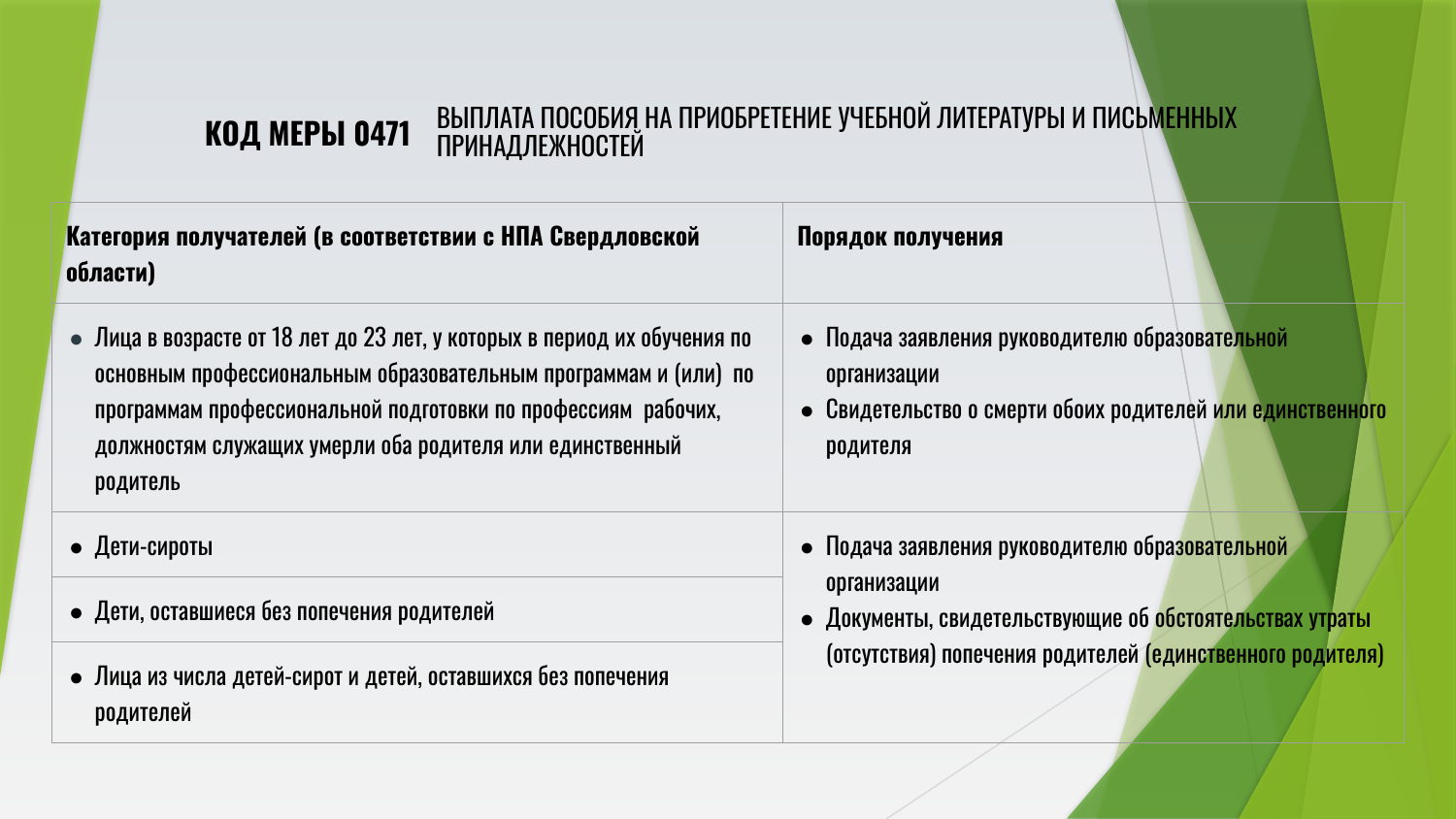

КОД МЕРЫ 0471
# ВЫПЛАТА ПОСОБИЯ НА ПРИОБРЕТЕНИЕ УЧЕБНОЙ ЛИТЕРАТУРЫ И ПИСЬМЕННЫХ ПРИНАДЛЕЖНОСТЕЙ
| Категория получателей (в соответствии с НПА Свердловской области) | Порядок получения |
| --- | --- |
| Лица в возрасте от 18 лет до 23 лет, у которых в период их обучения по основным профессиональным образовательным программам и (или) по программам профессиональной подготовки по профессиям рабочих, должностям служащих умерли оба родителя или единственный родитель | Подача заявления руководителю образовательной организации Свидетельство о смерти обоих родителей или единственного родителя |
| Дети-сироты | Подача заявления руководителю образовательной организации Документы, свидетельствующие об обстоятельствах утраты (отсутствия) попечения родителей (единственного родителя) |
| Дети, оставшиеся без попечения родителей |  |
| Лица из числа детей-сирот и детей, оставшихся без попечения родителей |  |